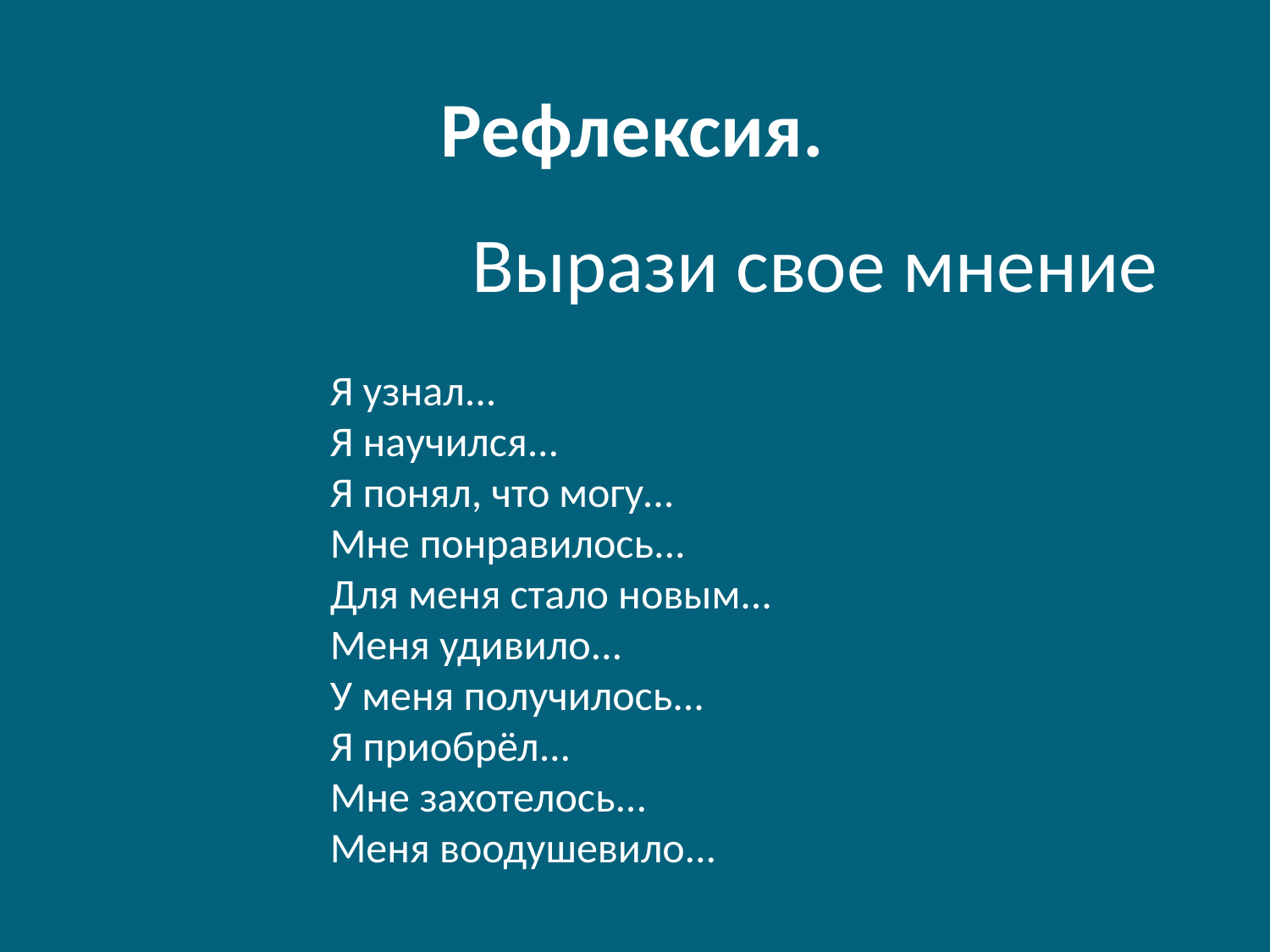

Рефлексия.

Вырази свое мнение
Я узнал...
Я научился...
Я понял, что могу...
Мне понравилось...
Для меня стало новым...
Меня удивило...
У меня получилось...
Я приобрёл...
Мне захотелось...
Меня воодушевило...